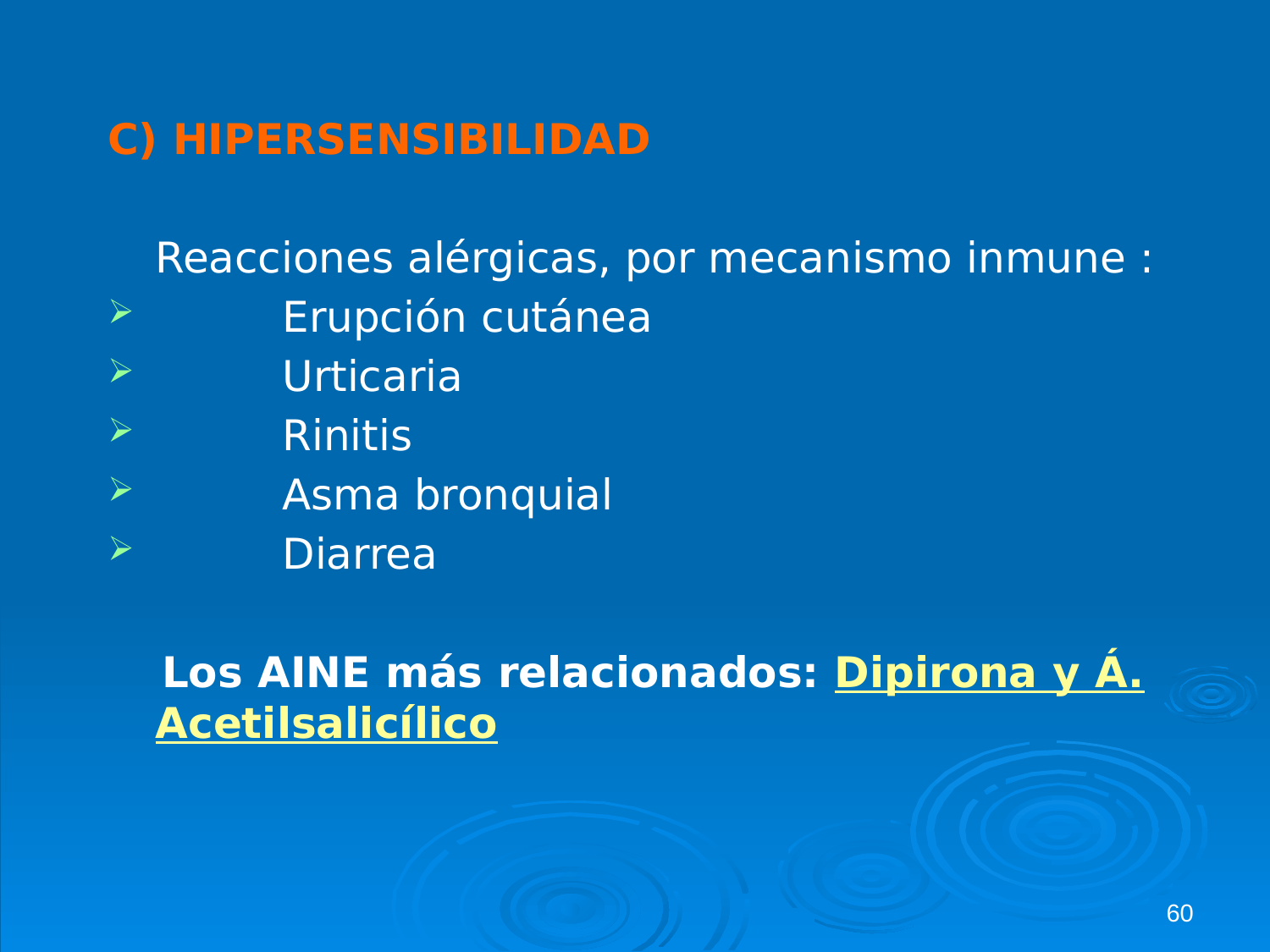

C) HIPERSENSIBILIDAD

	Reacciones alérgicas, por mecanismo inmune :
	Erupción cutánea
	Urticaria
	Rinitis
	Asma bronquial
	Diarrea

    Los AINE más relacionados: Dipirona y Á. Acetilsalicílico

60